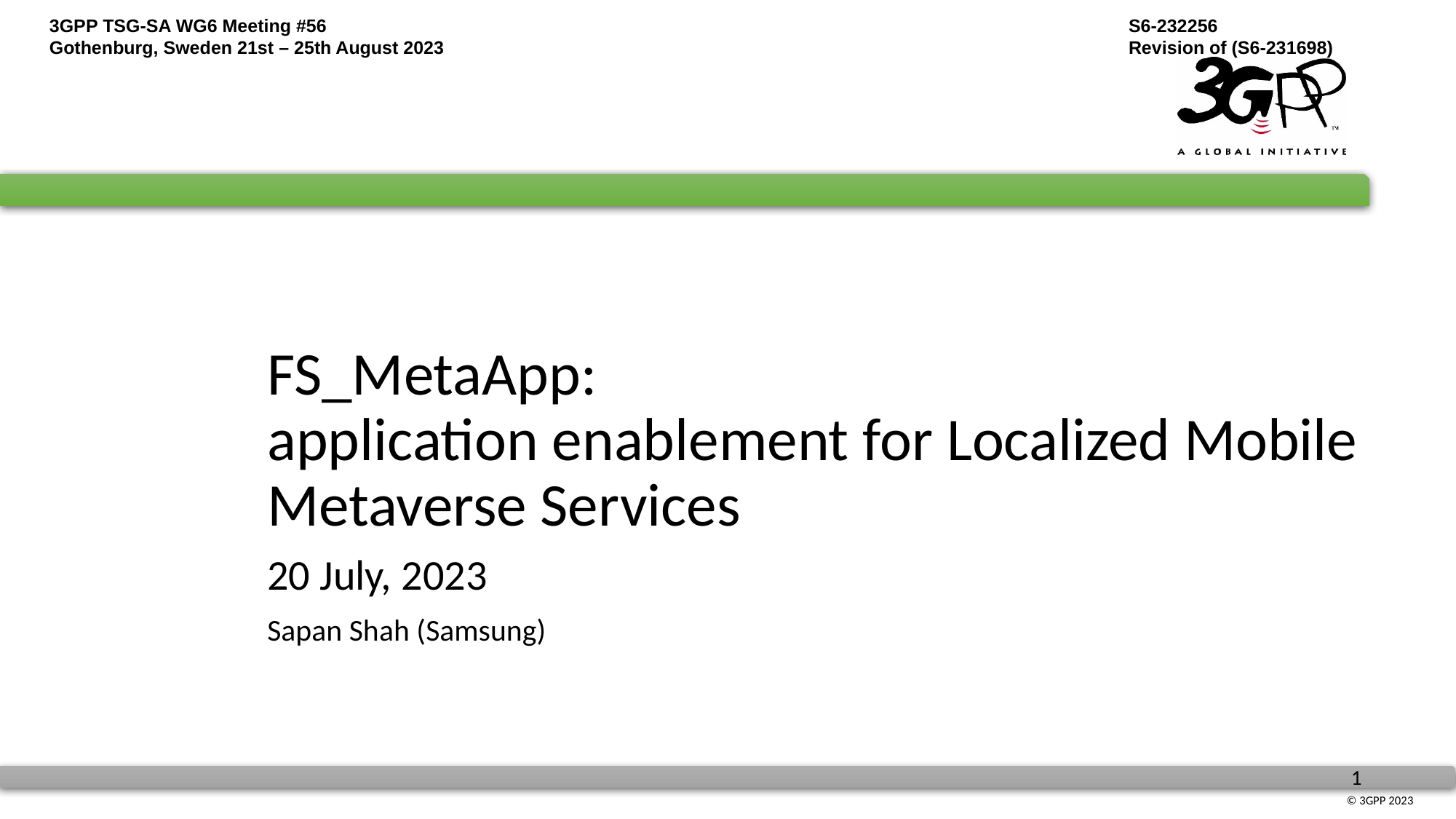

# FS_MetaApp: application enablement for Localized Mobile Metaverse Services
20 July, 2023
Sapan Shah (Samsung)